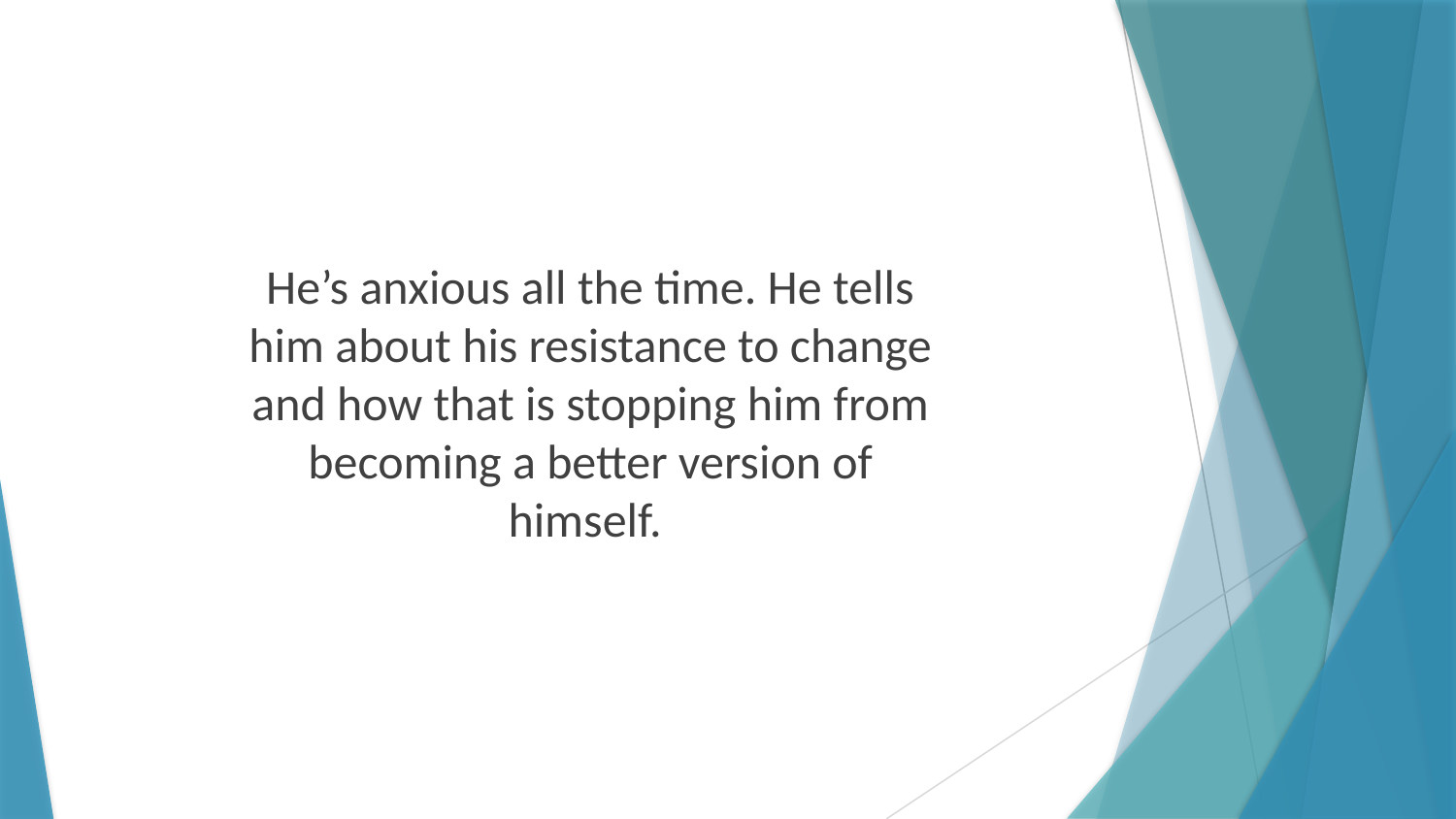

He’s anxious all the time. He tells him about his resistance to change and how that is stopping him from becoming a better version of himself.